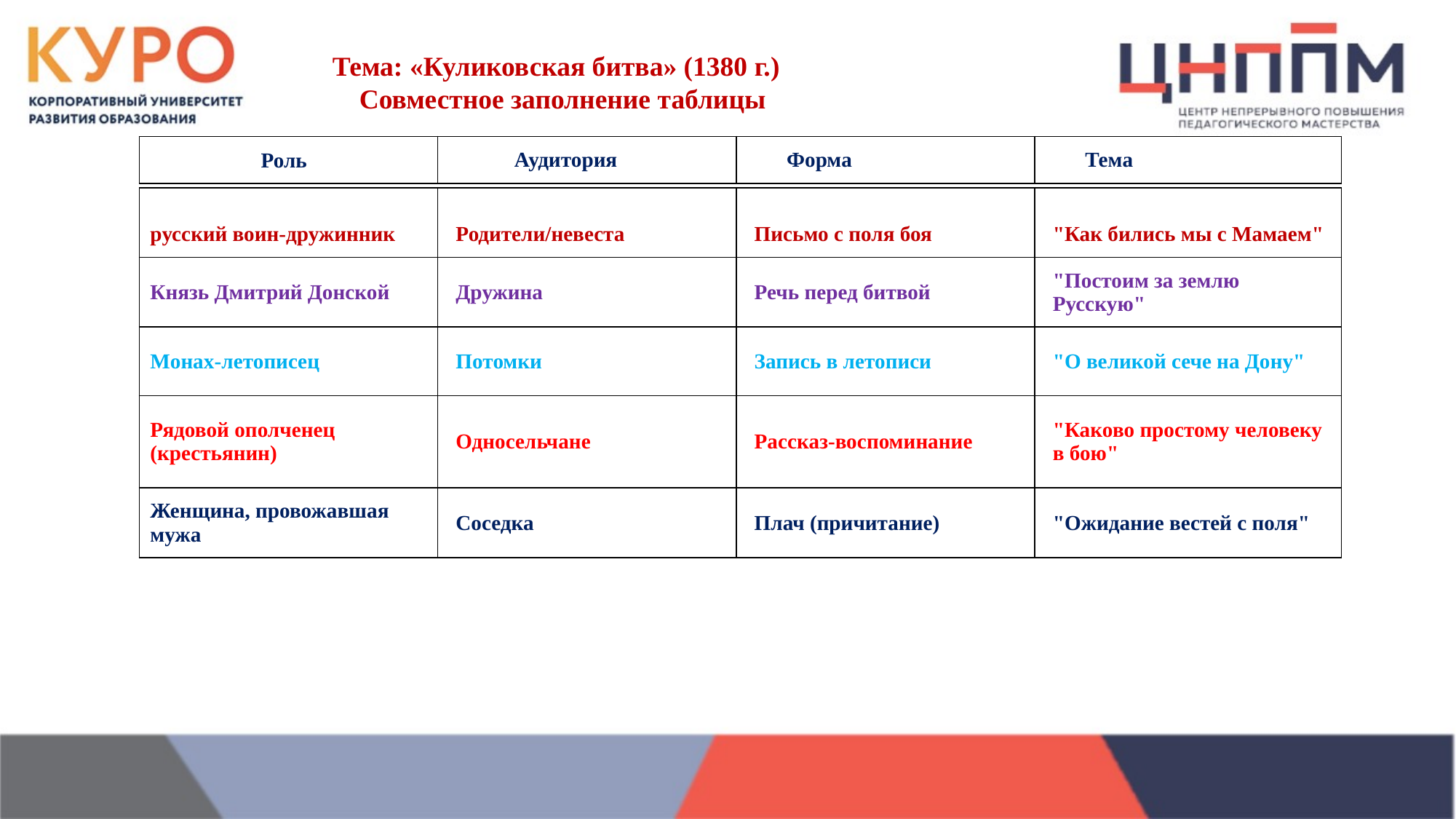

# Тема: «Куликовская битва» (1380 г.) Совместное заполнение таблицы
| Роль | Аудитория | Форма | Тема |
| --- | --- | --- | --- |
| русский воин-дружинник | Родители/невеста | Письмо с поля боя | "Как бились мы с Мамаем" |
| --- | --- | --- | --- |
| Князь Дмитрий Донской | Дружина | Речь перед битвой | "Постоим за землю Русскую" |
| Монах-летописец | Потомки | Запись в летописи | "О великой сече на Дону" |
| Рядовой ополченец (крестьянин) | Односельчане | Рассказ-воспоминание | "Каково простому человеку в бою" |
| Женщина, провожавшая мужа | Соседка | Плач (причитание) | "Ожидание вестей с поля" |